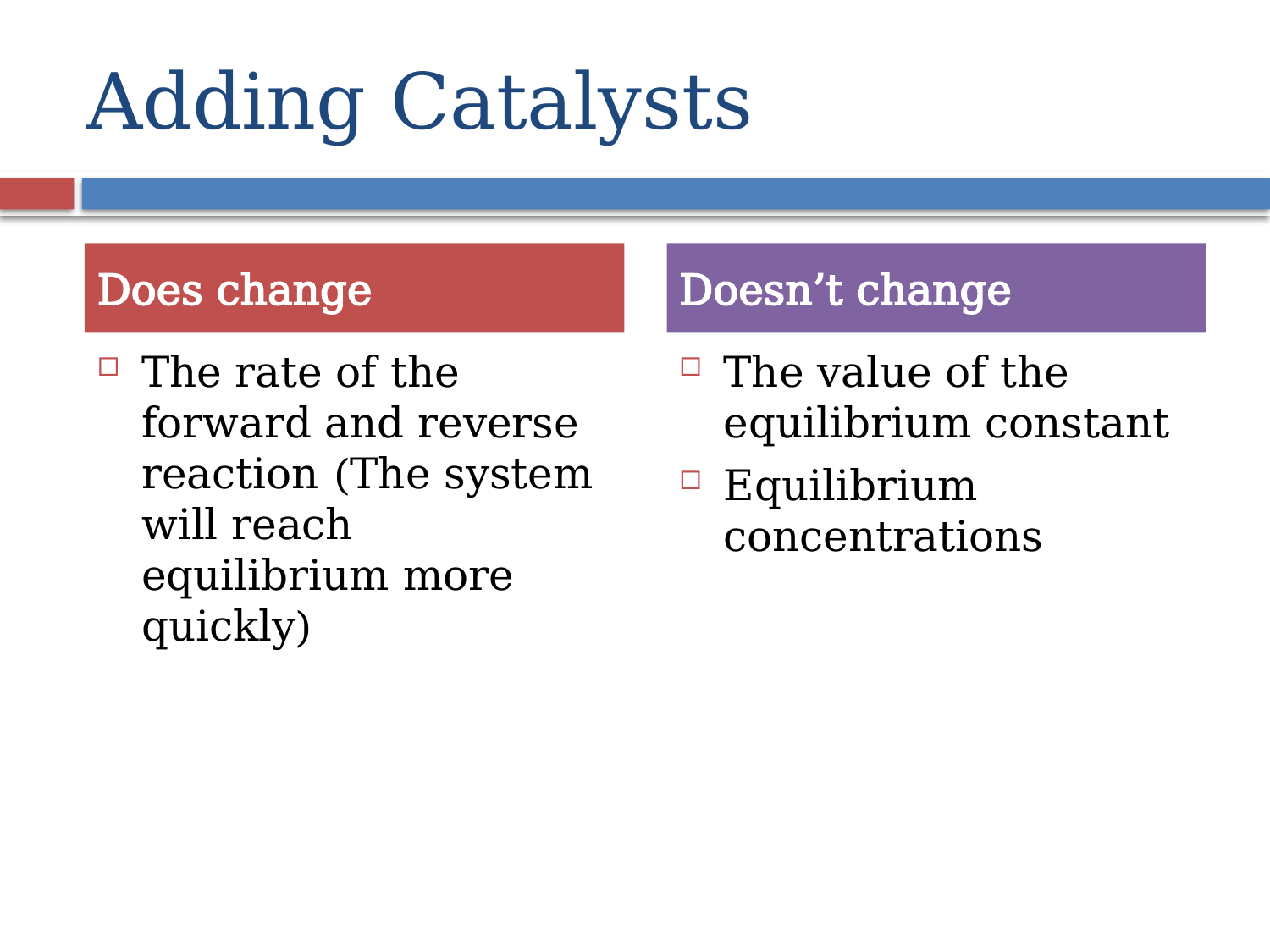

# Adding Catalysts
Does change
Doesn’t change
The rate of the forward and reverse reaction (The system will reach equilibrium more quickly)
The value of the equilibrium constant
Equilibrium concentrations